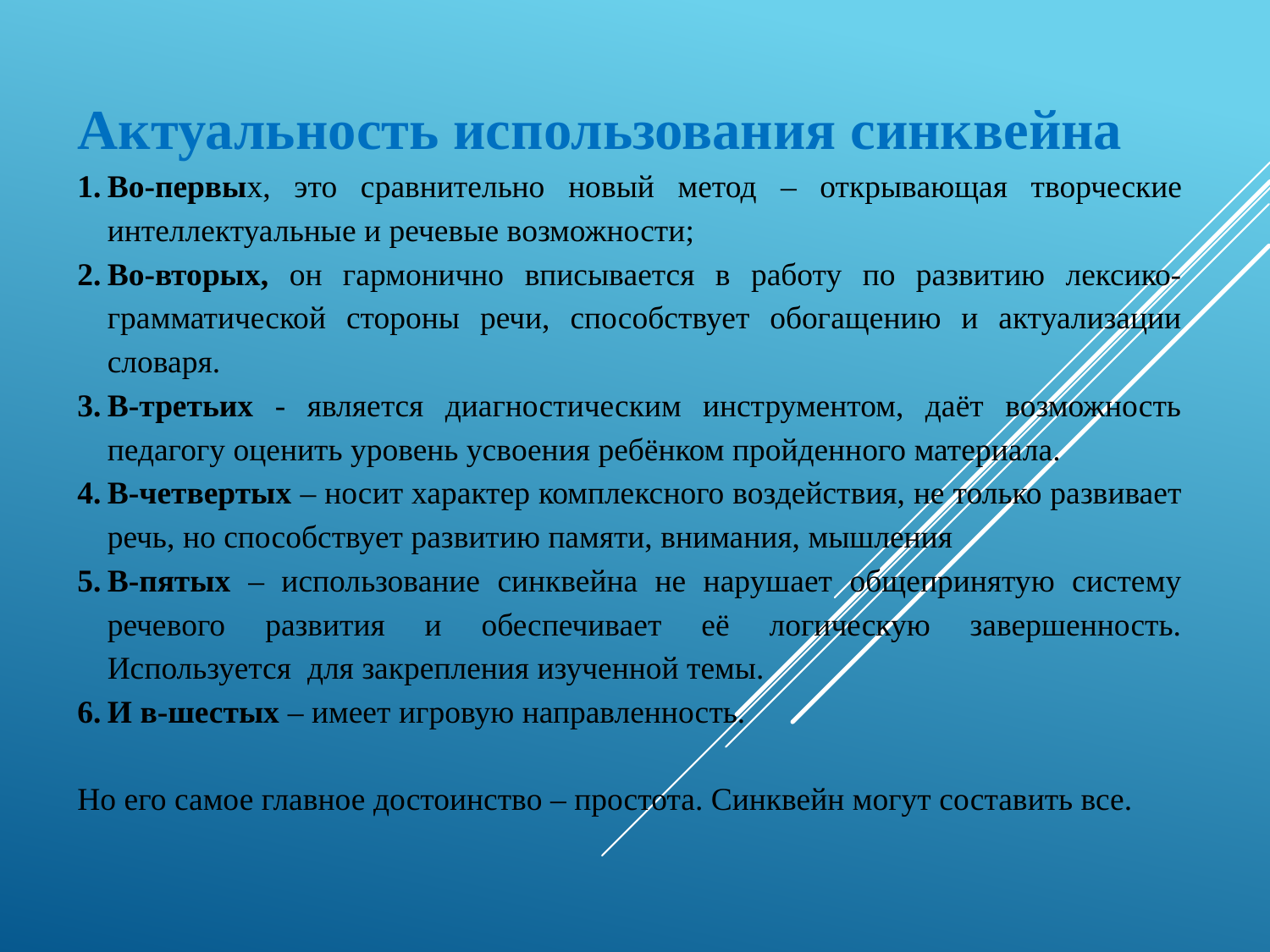

Актуальность использования синквейна
Во-первых, это сравнительно новый метод – открывающая творческие интеллектуальные и речевые возможности;
Во-вторых, он гармонично вписывается в работу по развитию лексико-грамматической стороны речи, способствует обогащению и актуализации словаря.
В-третьих - является диагностическим инструментом, даёт возможность педагогу оценить уровень усвоения ребёнком пройденного материала.
В-четвертых – носит характер комплексного воздействия, не только развивает речь, но способствует развитию памяти, внимания, мышления
В-пятых – использование синквейна не нарушает общепринятую систему речевого развития и обеспечивает её логическую завершенность. Используется  для закрепления изученной темы.
И в-шестых – имеет игровую направленность.

Но его самое главное достоинство – простота. Синквейн могут составить все.